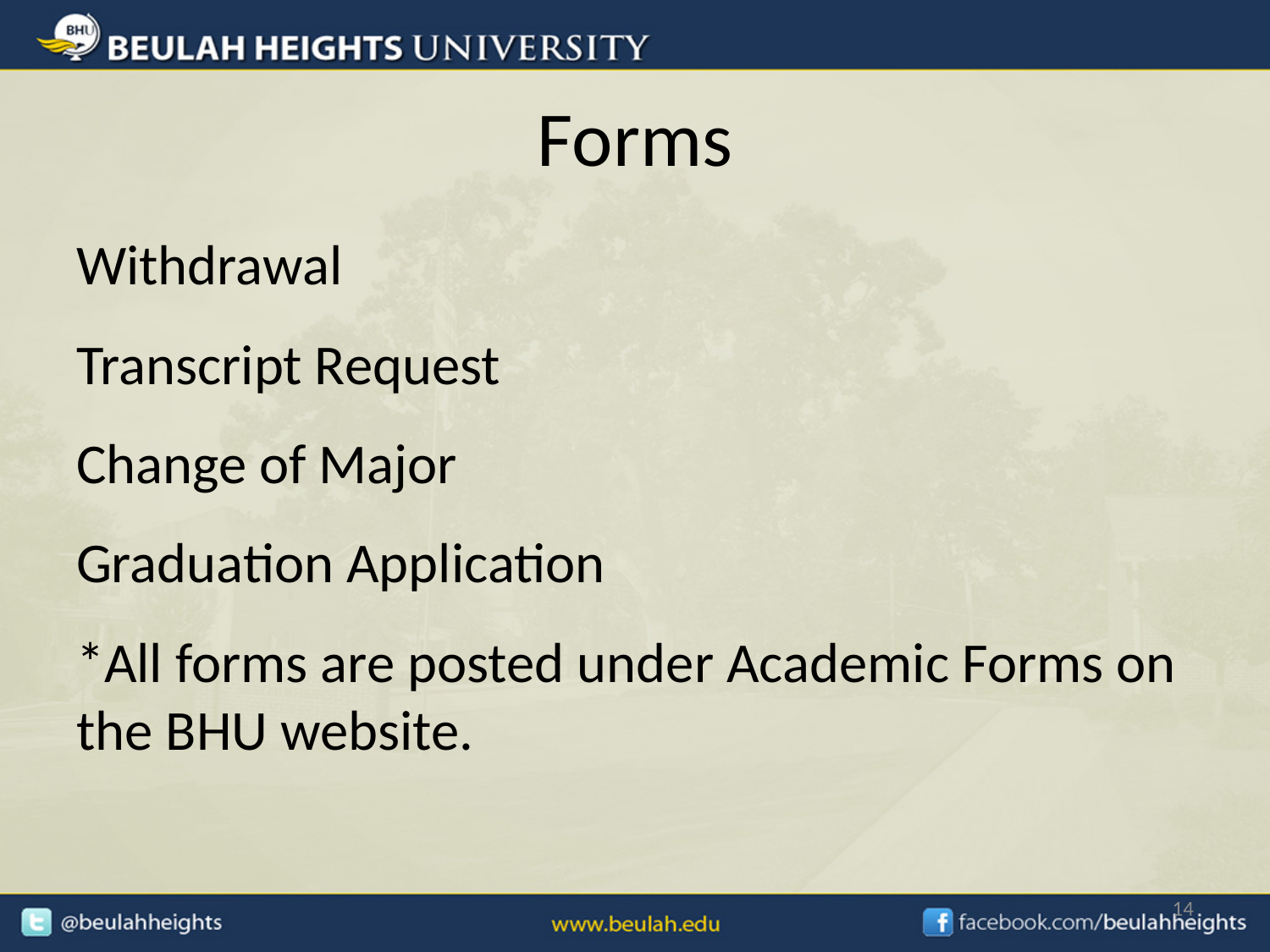

# Forms
Withdrawal
Transcript Request
Change of Major
Graduation Application
*All forms are posted under Academic Forms on the BHU website.
14